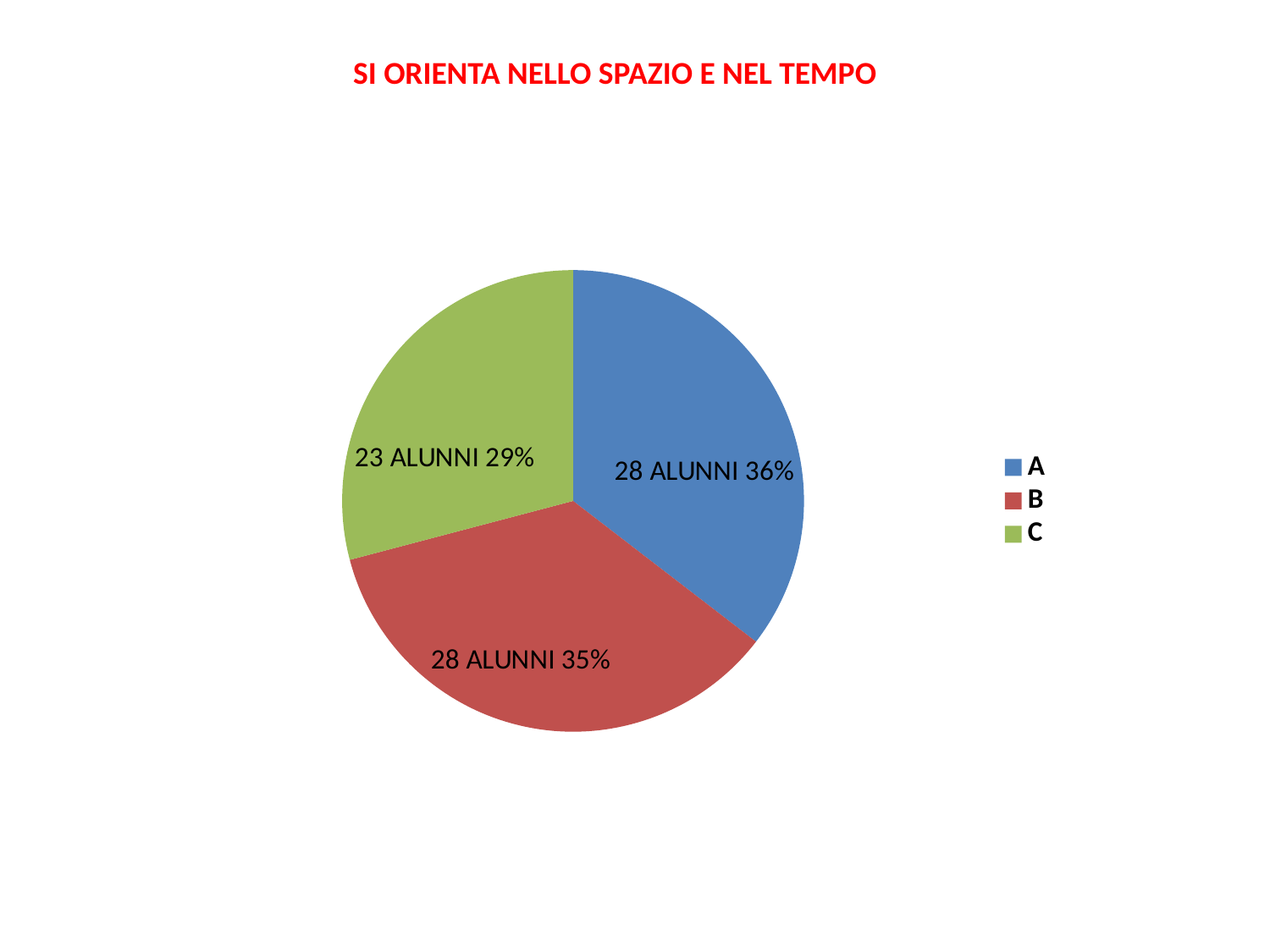

SI ORIENTA NELLO SPAZIO E NEL TEMPO

### Chart

| Category |  |
|---|---|
| A | 28.0 |
| B | 28.0 |
| C | 23.0 |